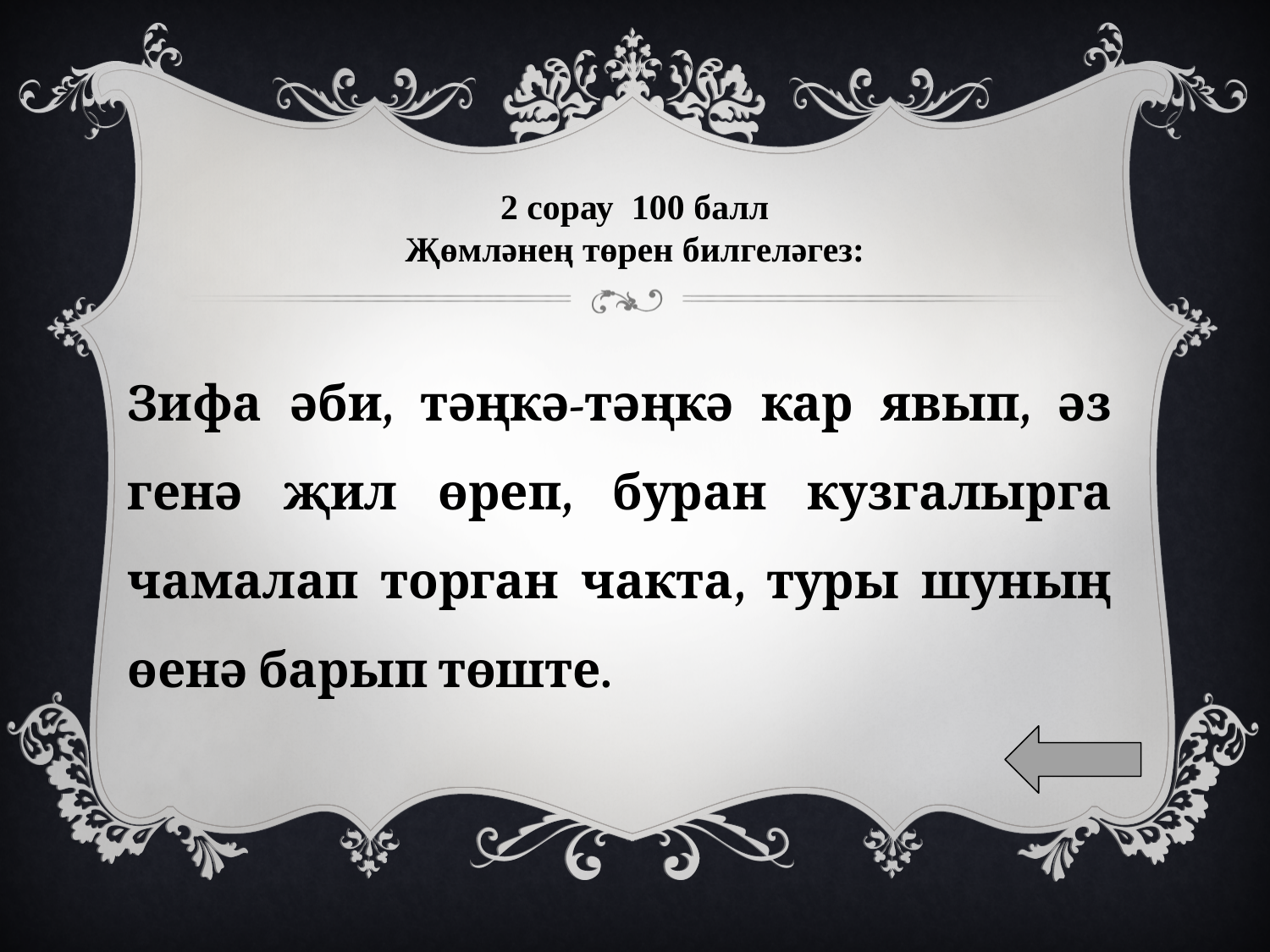

# 2 сорау  100 балл Җөмләнең төрен билгеләгез:
Зифа әби, тәңкә-тәңкә кар явып, әз генә җил өреп, буран кузгалырга чамалап торган чакта, туры шуның өенә барып төште.